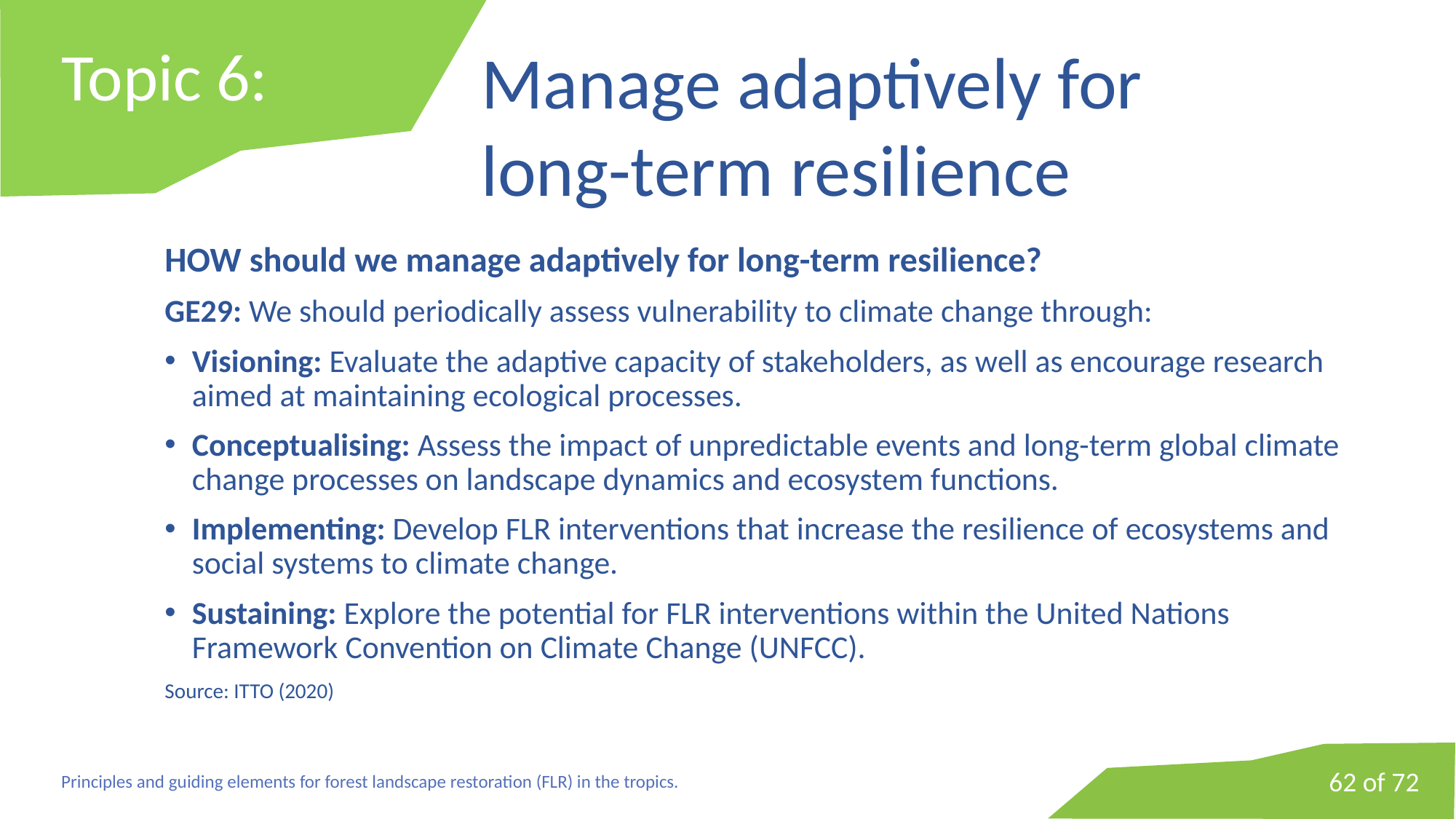

# Topic 6:
Manage adaptively for
long-term resilience
HOW should we manage adaptively for long-term resilience?
GE29: We should periodically assess vulnerability to climate change through:
Visioning: Evaluate the adaptive capacity of stakeholders, as well as encourage research aimed at maintaining ecological processes.
Conceptualising: Assess the impact of unpredictable events and long-term global climate change processes on landscape dynamics and ecosystem functions.
Implementing: Develop FLR interventions that increase the resilience of ecosystems and social systems to climate change.
Sustaining: Explore the potential for FLR interventions within the United Nations Framework Convention on Climate Change (UNFCC).
Source: ITTO (2020)
62 of 72

Principles and guiding elements for forest landscape restoration (FLR) in the tropics.